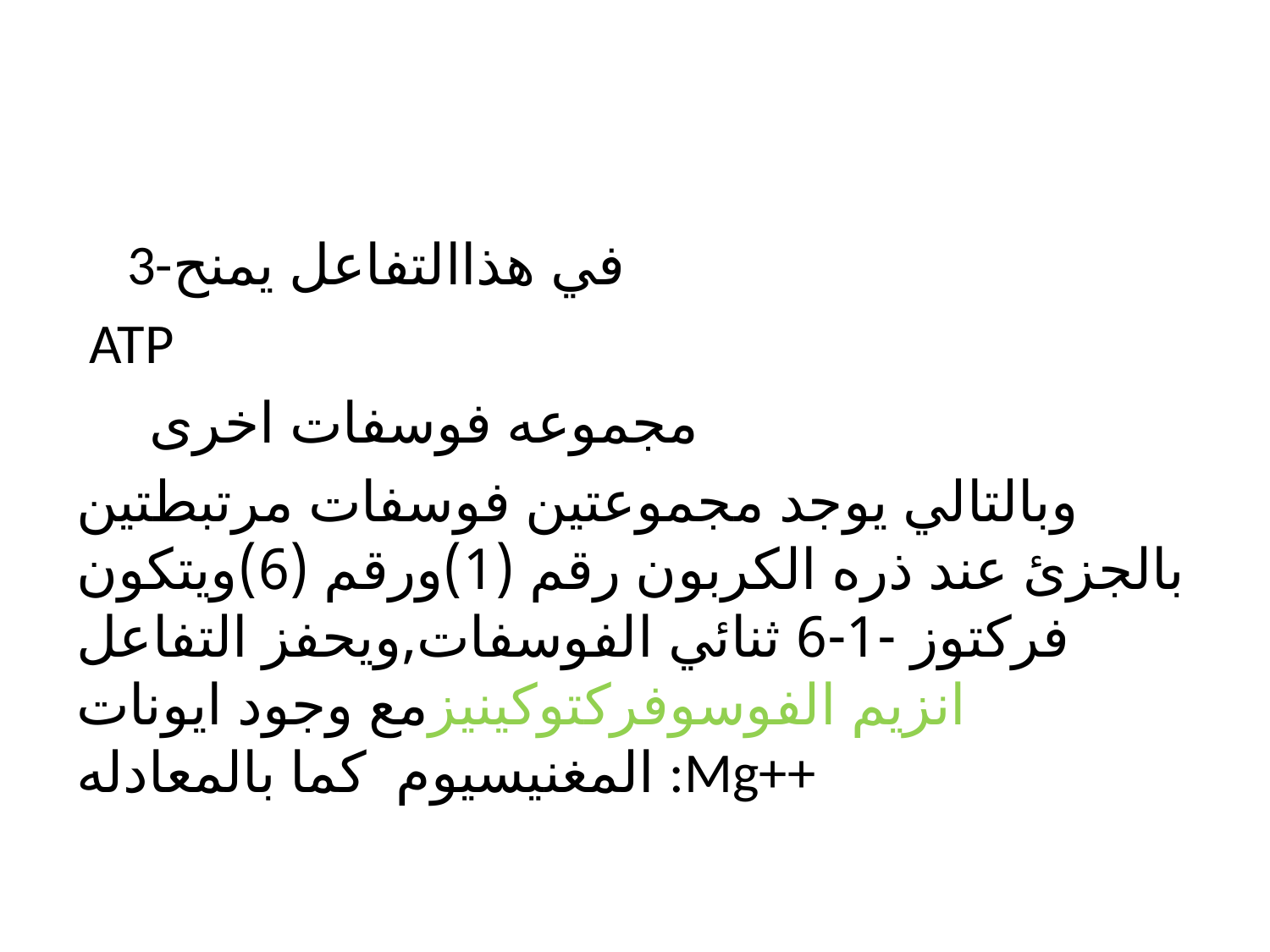

3-في هذاالتفاعل يمنح
 ATP
     مجموعه فوسفات اخرى
وبالتالي يوجد مجموعتين فوسفات مرتبطتين بالجزئ عند ذره الكربون رقم (1)ورقم (6)ويتكون فركتوز -1-6 ثنائي الفوسفات,ويحفز التفاعل انزيم الفوسوفركتوكينيزمع وجود ايونات المغنيسيوم  كما بالمعادله :Mg++